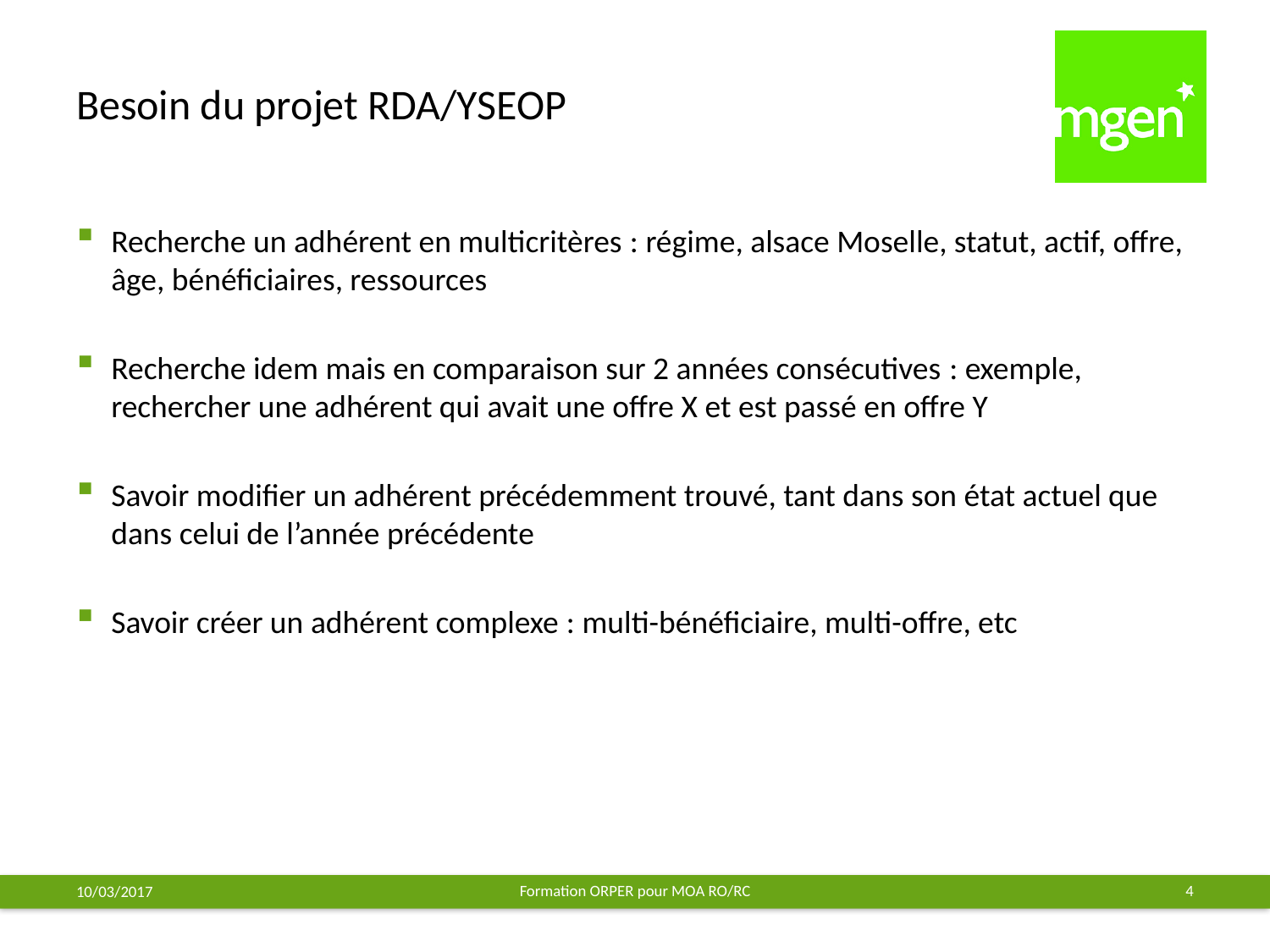

# Besoin du projet RDA/YSEOP
Recherche un adhérent en multicritères : régime, alsace Moselle, statut, actif, offre, âge, bénéficiaires, ressources

Recherche idem mais en comparaison sur 2 années consécutives : exemple, rechercher une adhérent qui avait une offre X et est passé en offre Y

Savoir modifier un adhérent précédemment trouvé, tant dans son état actuel que dans celui de l’année précédente

Savoir créer un adhérent complexe : multi-bénéficiaire, multi-offre, etc

Formation ORPER pour MOA RO/RC
4
10/03/2017